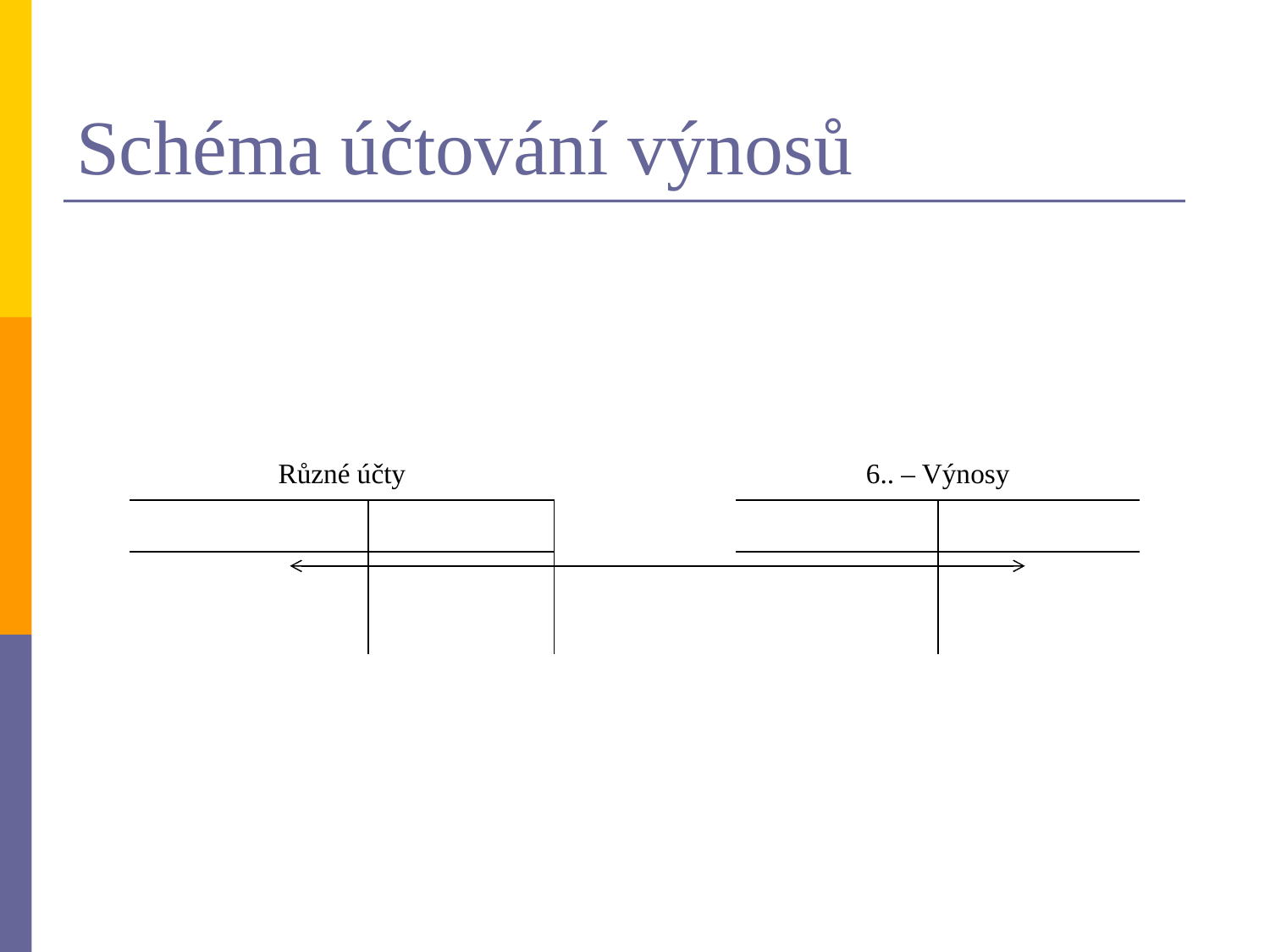

# Schéma účtování výnosů

|  |  |  |  |  |
| --- | --- | --- | --- | --- |
|  |  |  |  |  |
| Různé účty |  |  | 6.. – Výnosy |  |
|  |  |  |  |  |
|  |  |  |  |  |
|  |  |  |  |  |
|  |  |  |  |  |